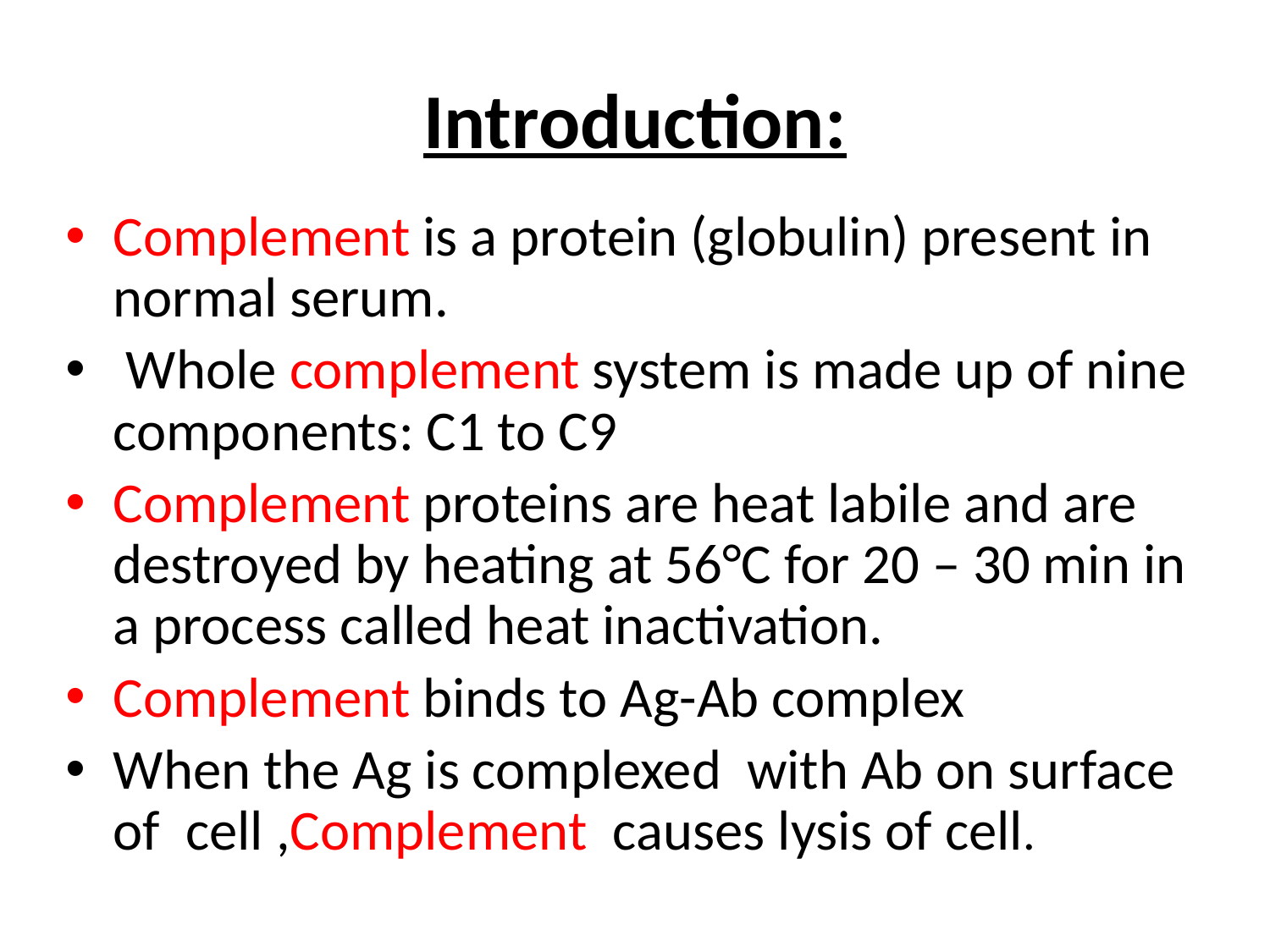

# Introduction:
Complement is a protein (globulin) present in normal serum.
 Whole complement system is made up of nine components: C1 to C9
Complement proteins are heat labile and are destroyed by heating at 56°C for 20 – 30 min in a process called heat inactivation.
Complement binds to Ag-Ab complex
When the Ag is complexed  with Ab on surface of  cell ,Complement  causes lysis of cell.